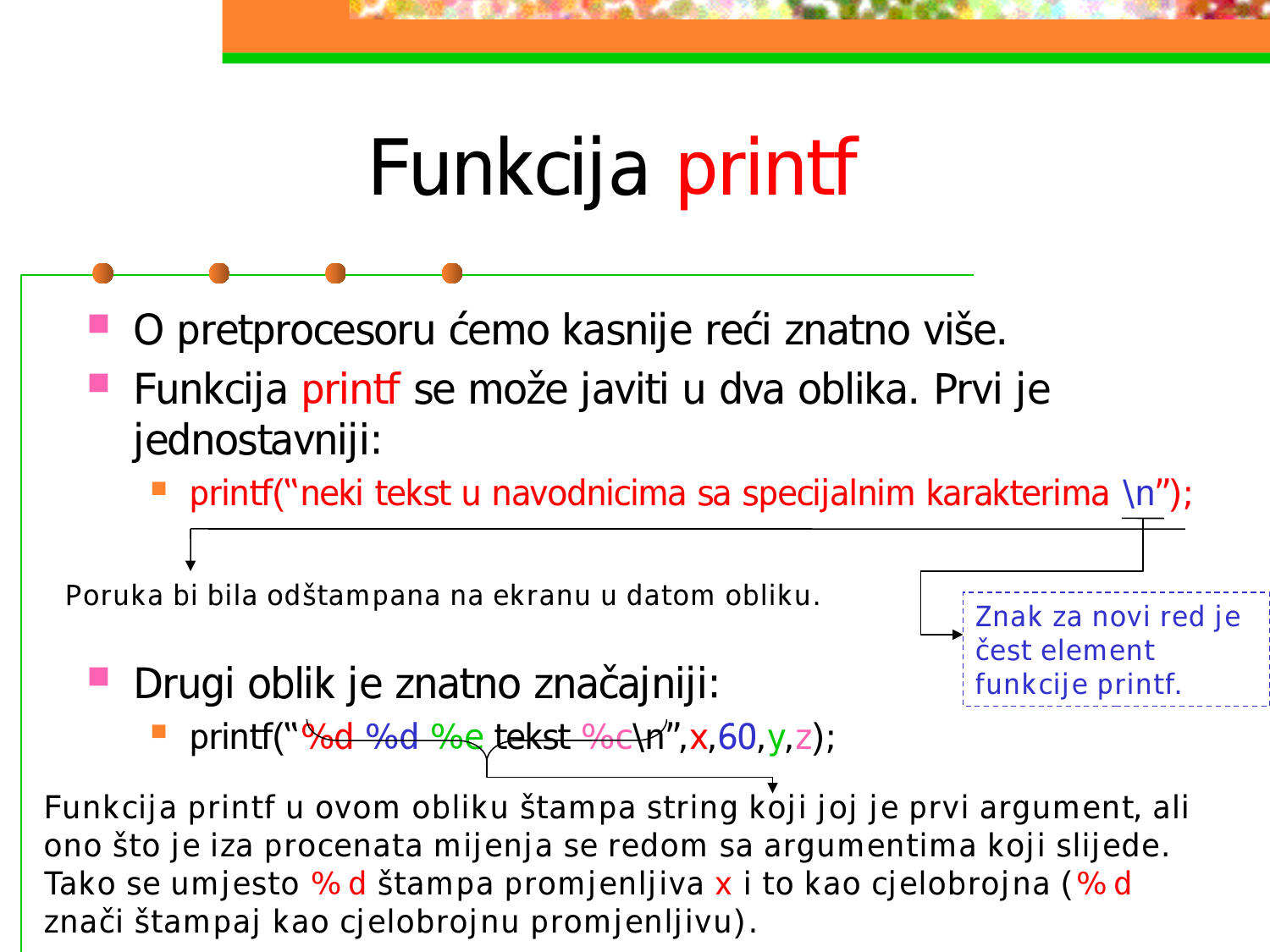

# Funkcija printf
O pretprocesoru ćemo kasnije reći znatno više.
Funkcija printf se može javiti u dva oblika. Prvi je jednostavniji:
printf(“neki tekst u navodnicima sa specijalnim karakterima \n”);

Drugi oblik je znatno značajniji:
printf(“%d %d %e tekst %c\n”,x,60,y,z);

Poruka bi bila odštampana na ekranu u datom obliku.
Znak za novi red je čest element funkcije printf.

Funkcija printf u ovom obliku štampa string koji joj je prvi argument‚ ali ono što je iza procenata mijenja se redom sa argumentima koji slijede. Tako se umjesto %d štampa promjenljiva x i to kao cjelobrojna (%d znači štampaj kao cjelobrojnu promjenljivu).